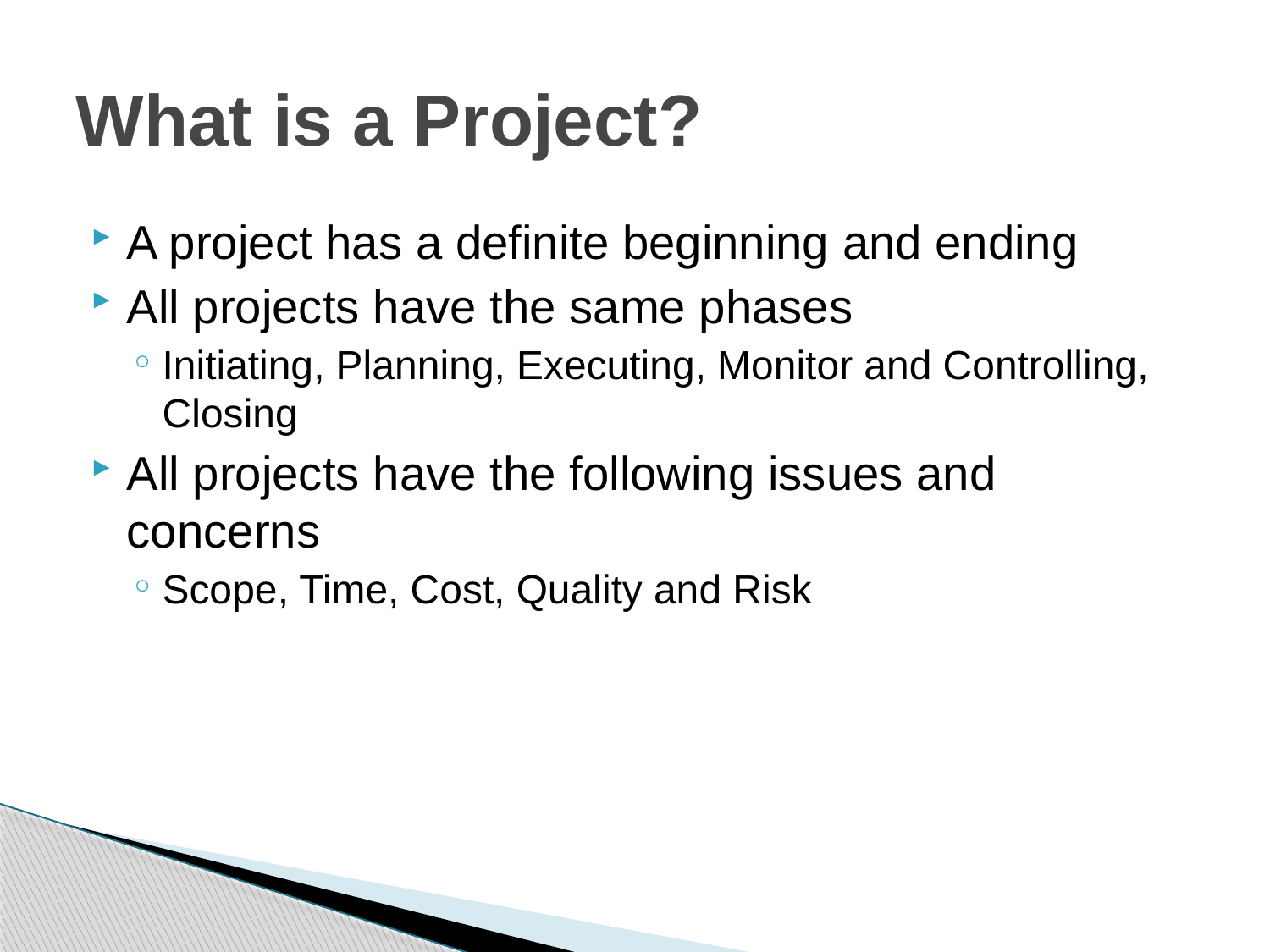

# What is a Project?
A project has a definite beginning and ending
All projects have the same phases
Initiating, Planning, Executing, Monitor and Controlling, Closing
All projects have the following issues and concerns
Scope, Time, Cost, Quality and Risk